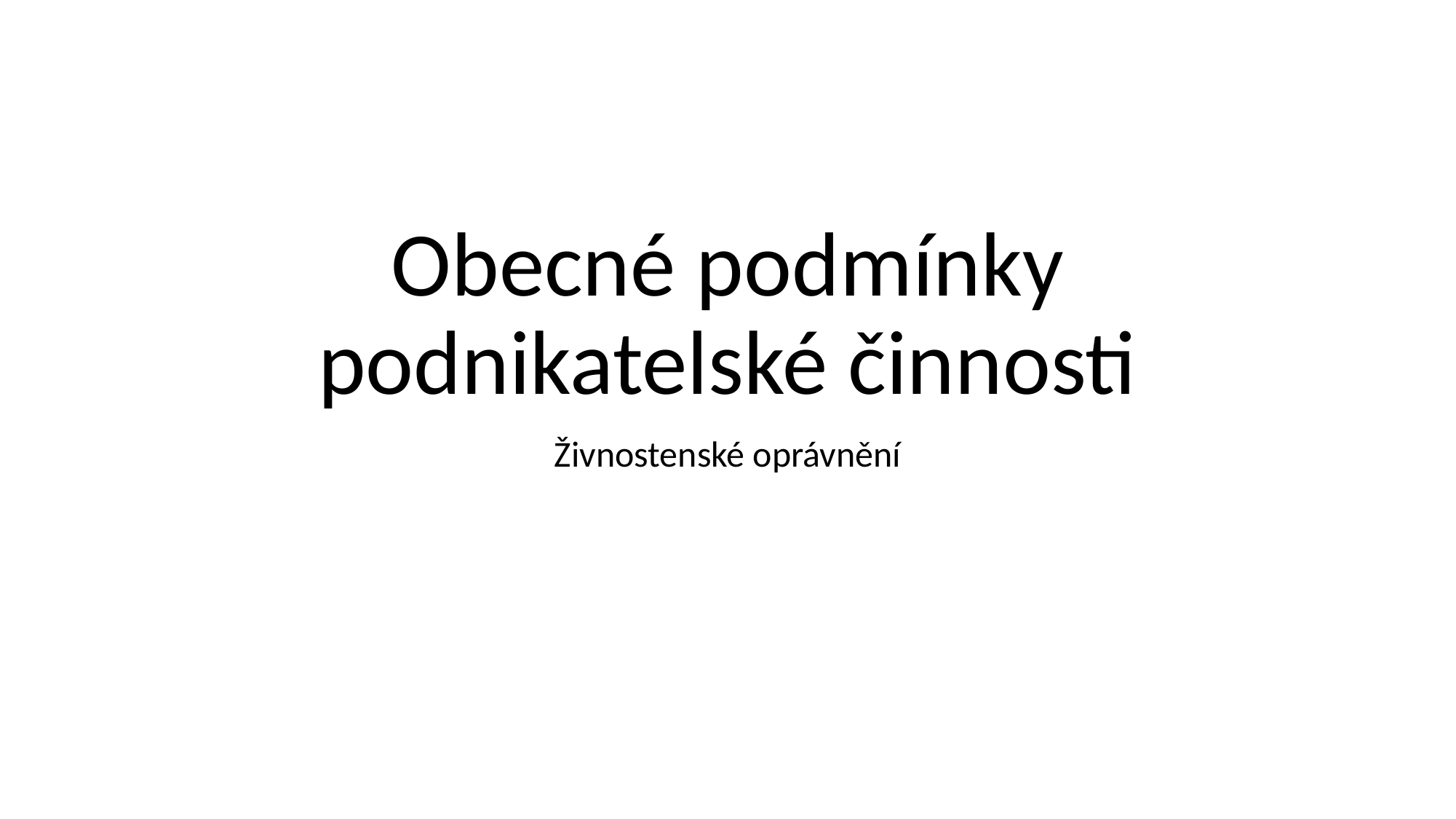

# Obecné podmínky podnikatelské činnosti
Živnostenské oprávnění